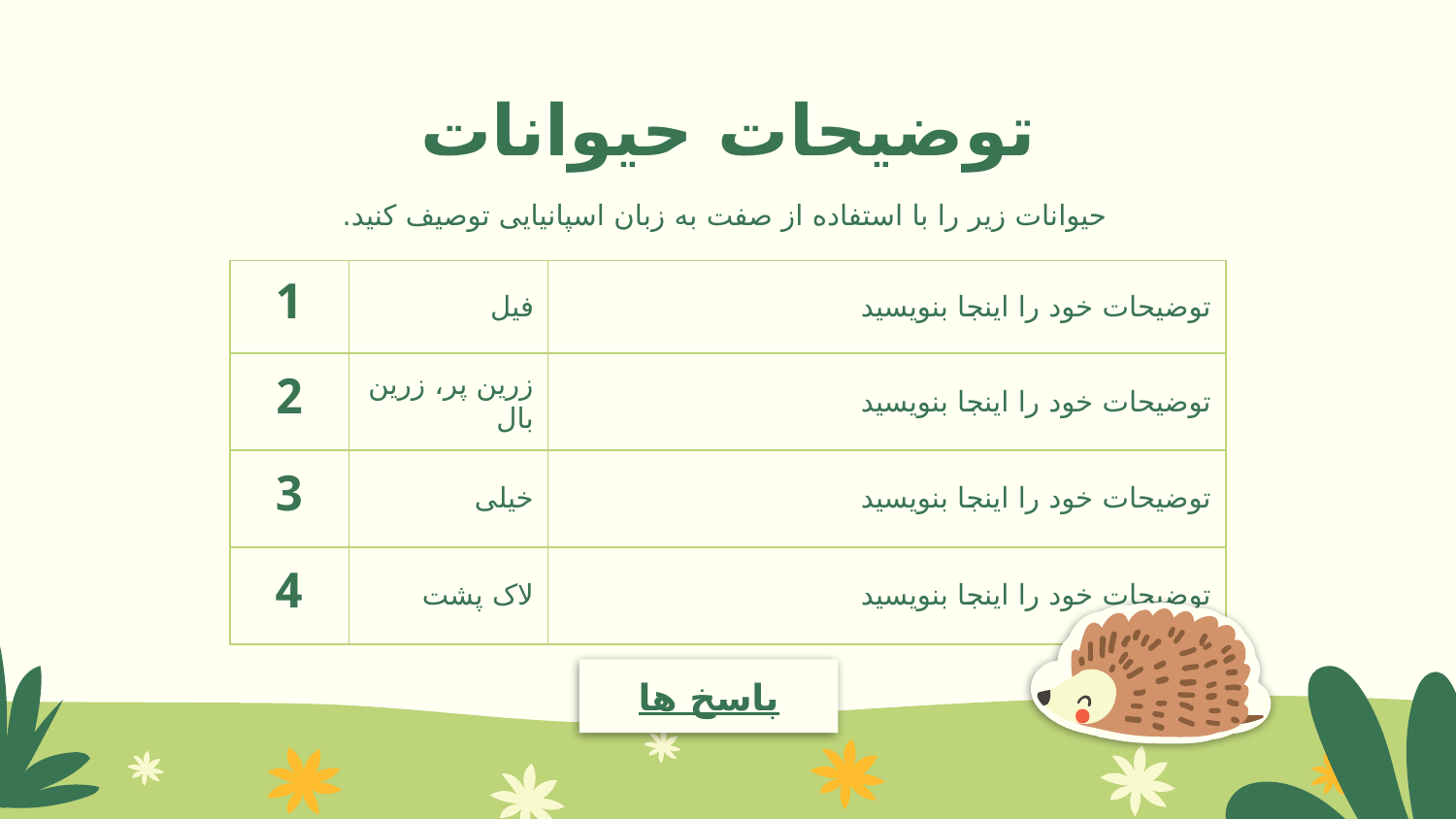

# توضیحات حیوانات
حیوانات زیر را با استفاده از صفت به زبان اسپانیایی توصیف کنید.
| 1 | فیل | توضیحات خود را اینجا بنویسید |
| --- | --- | --- |
| 2 | زرین پر، زرین بال | توضیحات خود را اینجا بنویسید |
| 3 | خیلی | توضیحات خود را اینجا بنویسید |
| 4 | لاک پشت | توضیحات خود را اینجا بنویسید |

پاسخ ها